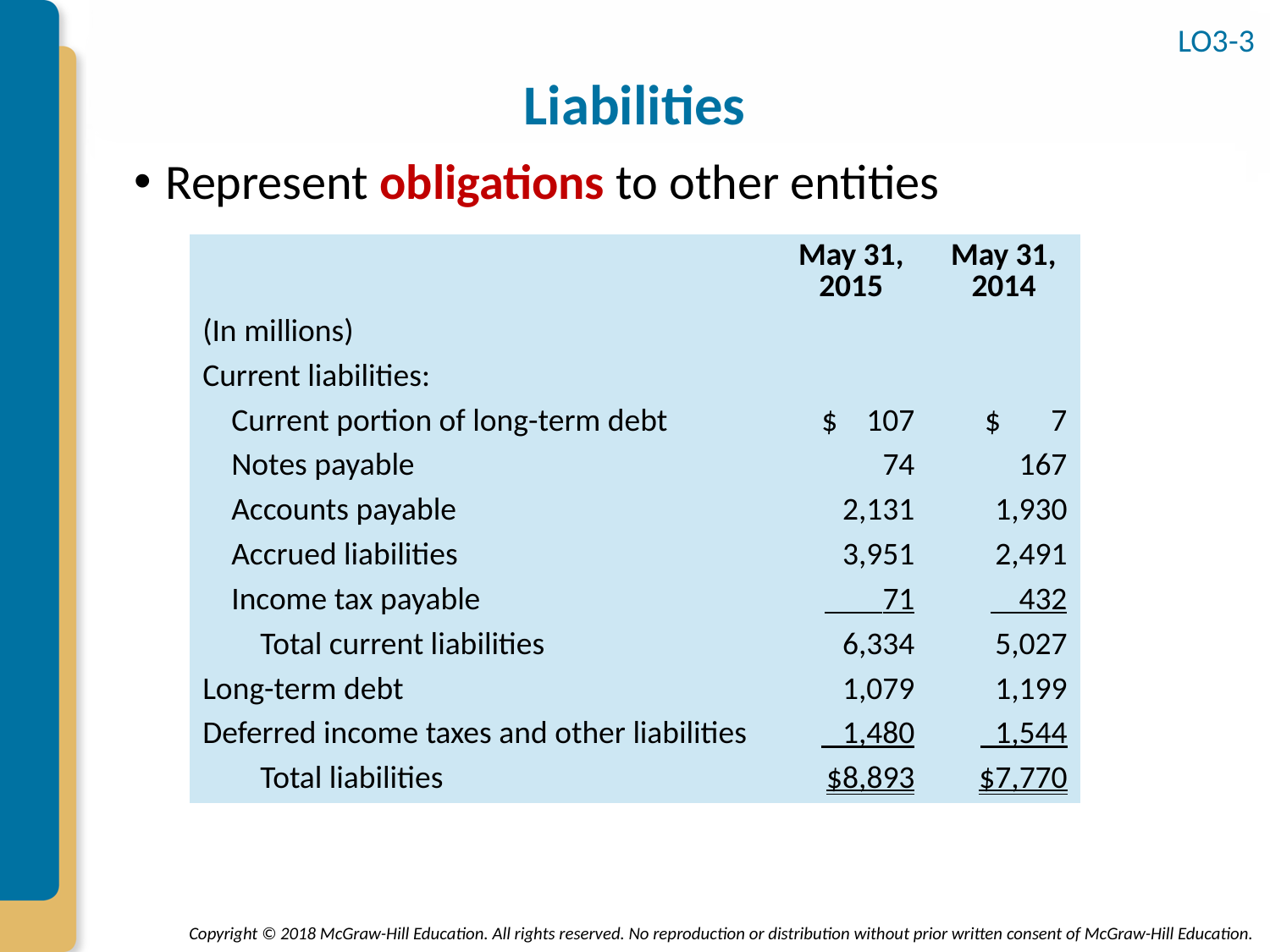

LO3-3
# Liabilities
Represent obligations to other entities
|  | May 31, 2015 | May 31, 2014 |
| --- | --- | --- |
| (In millions) |  |  |
| Current liabilities: |  |  |
| Current portion of long-term debt | $    107 | $       7 |
| Notes payable | 74 | 167 |
| Accounts payable | 2,131 | 1,930 |
| Accrued liabilities | 3,951 | 2,491 |
| Income tax payable | 71 | 432 |
| Total current liabilities | 6,334 | 5,027 |
| Long-term debt | 1,079 | 1,199 |
| Deferred income taxes and other liabilities | 1,480 | 1,544 |
| Total liabilities | $8,893 | $7,770 |